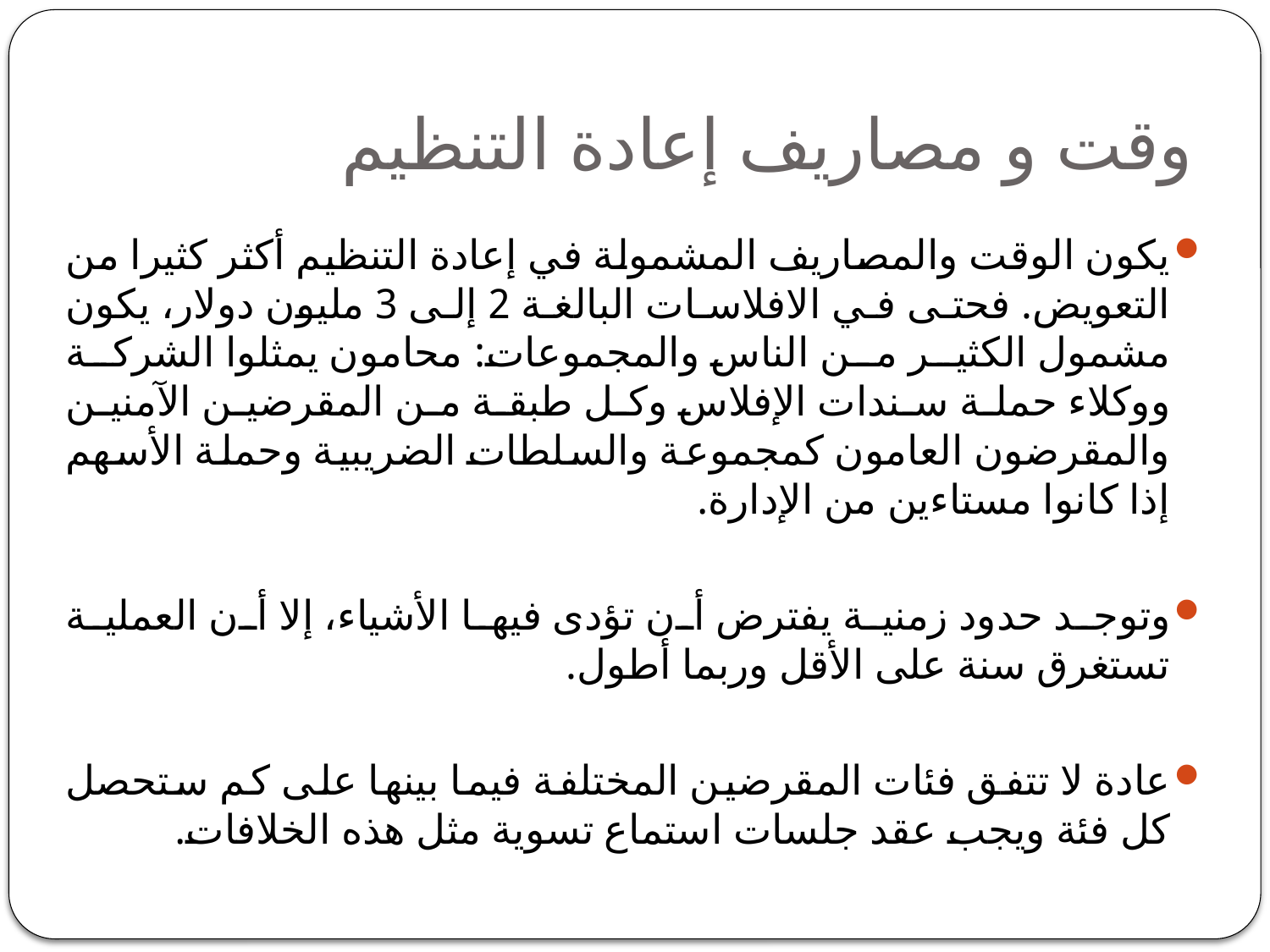

# وقت و مصاريف إعادة التنظيم
يكون الوقت والمصاريف المشمولة في إعادة التنظيم أكثر كثيرا من التعويض. فحتى في الافلاسات البالغة 2 إلى 3 مليون دولار، يكون مشمول الكثير من الناس والمجموعات: محامون يمثلوا الشركة ووكلاء حملة سندات الإفلاس وكل طبقة من المقرضين الآمنين والمقرضون العامون كمجموعة والسلطات الضريبية وحملة الأسهم إذا كانوا مستاءين من الإدارة.

وتوجد حدود زمنية يفترض أن تؤدى فيها الأشياء، إلا أن العملية تستغرق سنة على الأقل وربما أطول.

عادة لا تتفق فئات المقرضين المختلفة فيما بينها على كم ستحصل كل فئة ويجب عقد جلسات استماع تسوية مثل هذه الخلافات.